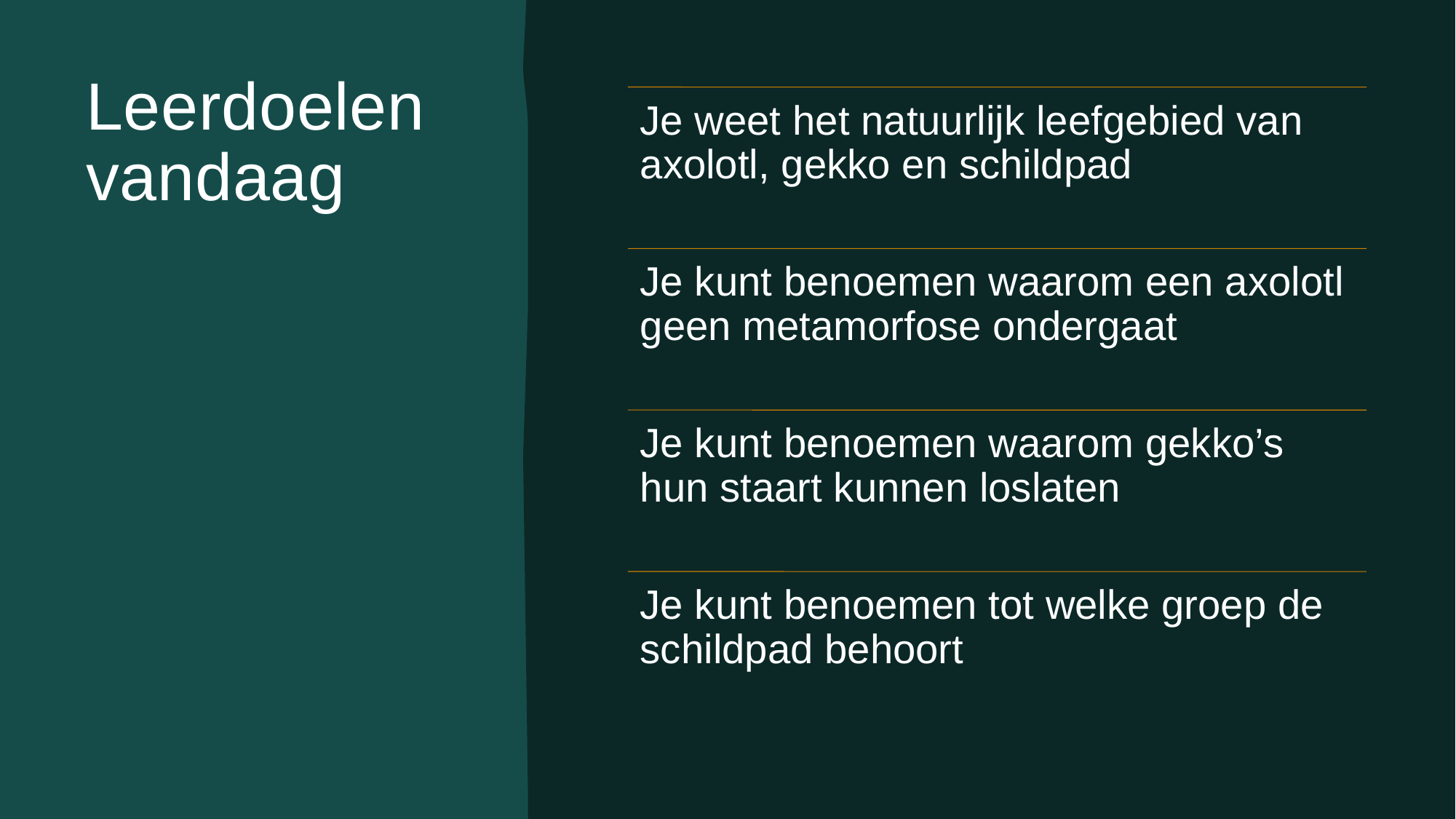

# Leerdoelen vandaag
Je weet het natuurlijk leefgebied van axolotl, gekko en schildpad
Je kunt benoemen waarom een axolotl geen metamorfose ondergaat
Je kunt benoemen waarom gekko’s hun staart kunnen loslaten
Je kunt benoemen tot welke groep de schildpad behoort